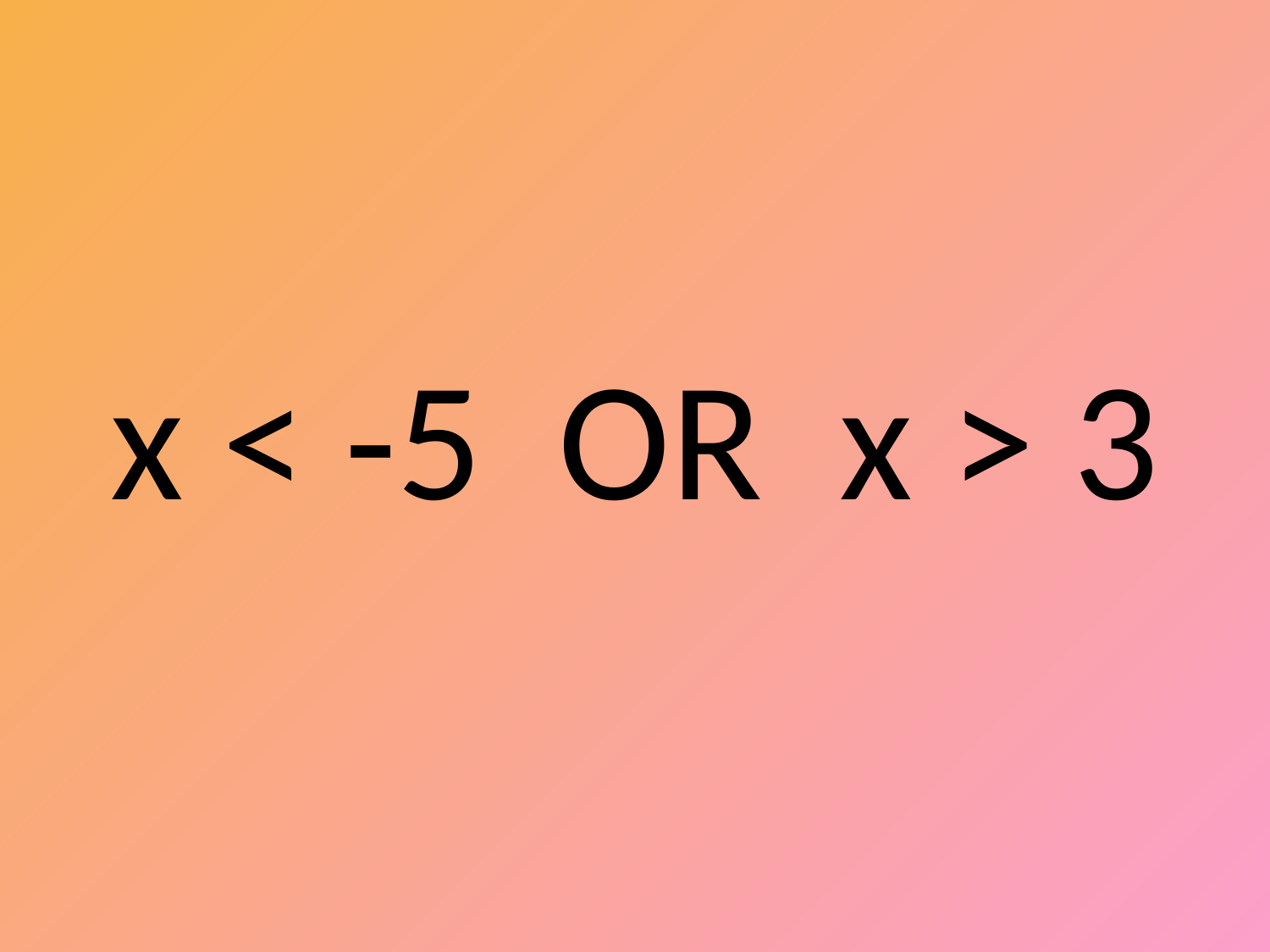

x < -5  OR  x > 3